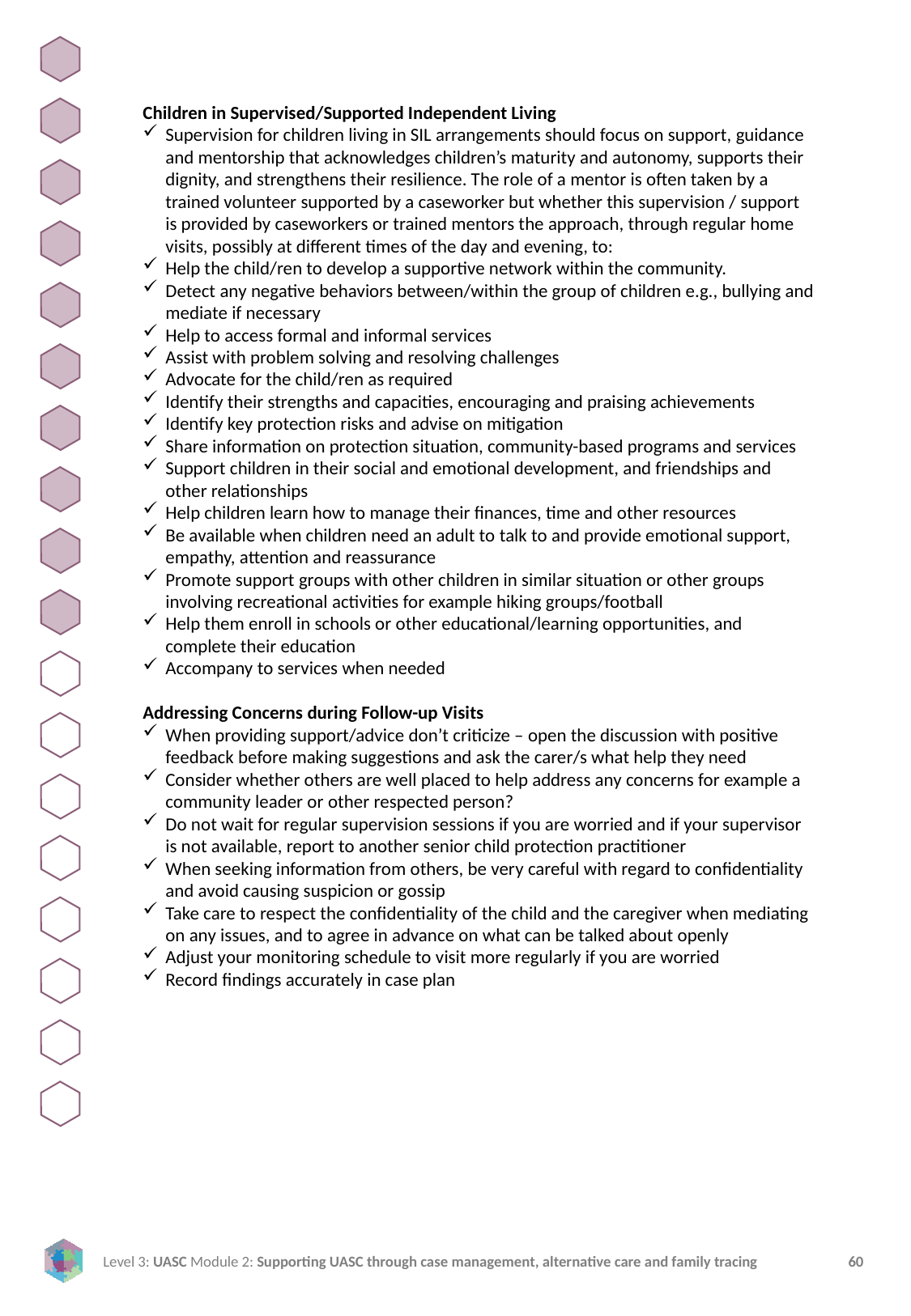

Children in Supervised/Supported Independent Living
Supervision for children living in SIL arrangements should focus on support, guidance and mentorship that acknowledges children’s maturity and autonomy, supports their dignity, and strengthens their resilience. The role of a mentor is often taken by a trained volunteer supported by a caseworker but whether this supervision / support is provided by caseworkers or trained mentors the approach, through regular home visits, possibly at different times of the day and evening, to:
Help the child/ren to develop a supportive network within the community.
Detect any negative behaviors between/within the group of children e.g., bullying and mediate if necessary
Help to access formal and informal services
Assist with problem solving and resolving challenges
Advocate for the child/ren as required
Identify their strengths and capacities, encouraging and praising achievements
Identify key protection risks and advise on mitigation
Share information on protection situation, community-based programs and services
Support children in their social and emotional development, and friendships and other relationships
Help children learn how to manage their finances, time and other resources
Be available when children need an adult to talk to and provide emotional support, empathy, attention and reassurance
Promote support groups with other children in similar situation or other groups involving recreational activities for example hiking groups/football
Help them enroll in schools or other educational/learning opportunities, and complete their education
Accompany to services when needed

Addressing Concerns during Follow-up Visits
When providing support/advice don’t criticize – open the discussion with positive feedback before making suggestions and ask the carer/s what help they need
Consider whether others are well placed to help address any concerns for example a community leader or other respected person?
Do not wait for regular supervision sessions if you are worried and if your supervisor is not available, report to another senior child protection practitioner
When seeking information from others, be very careful with regard to confidentiality and avoid causing suspicion or gossip
Take care to respect the confidentiality of the child and the caregiver when mediating on any issues, and to agree in advance on what can be talked about openly
Adjust your monitoring schedule to visit more regularly if you are worried
Record findings accurately in case plan